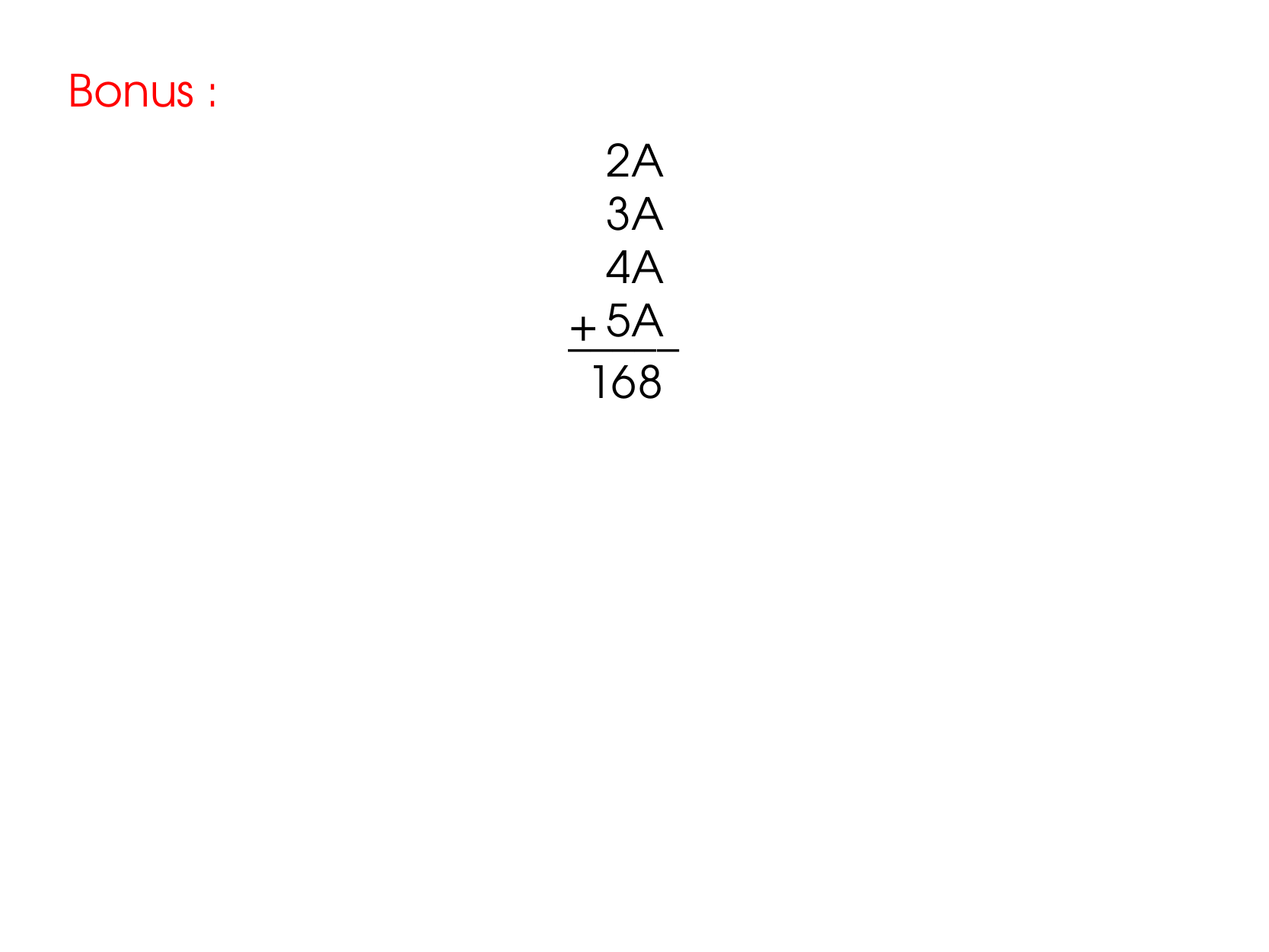

Bonus :
2A
3A
4A
​5A
+

_____
16 8